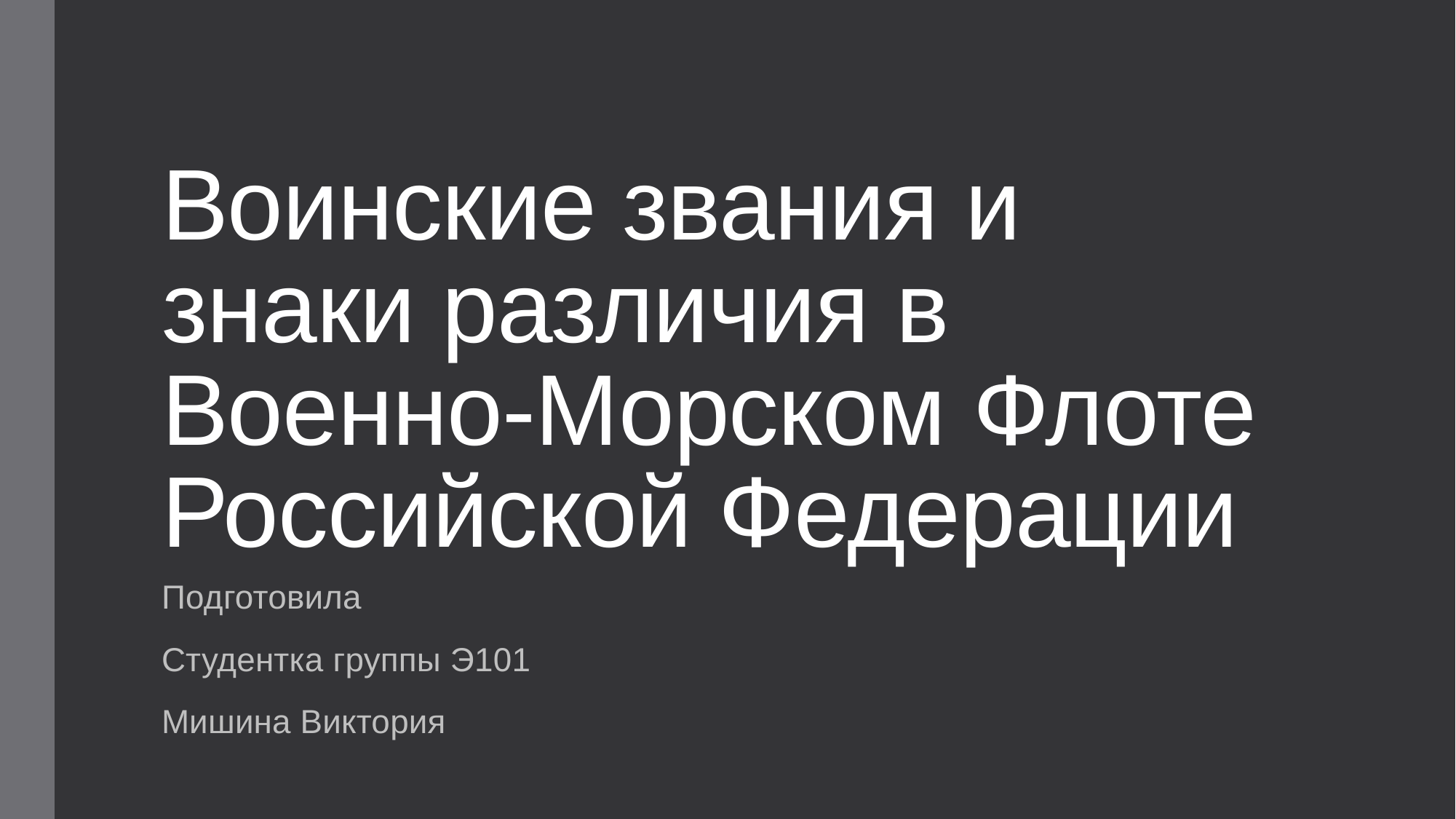

# Воинские звания и знаки различия в Военно-Морском Флоте Российской Федерации
Подготовила
Студентка группы Э101
Мишина Виктория